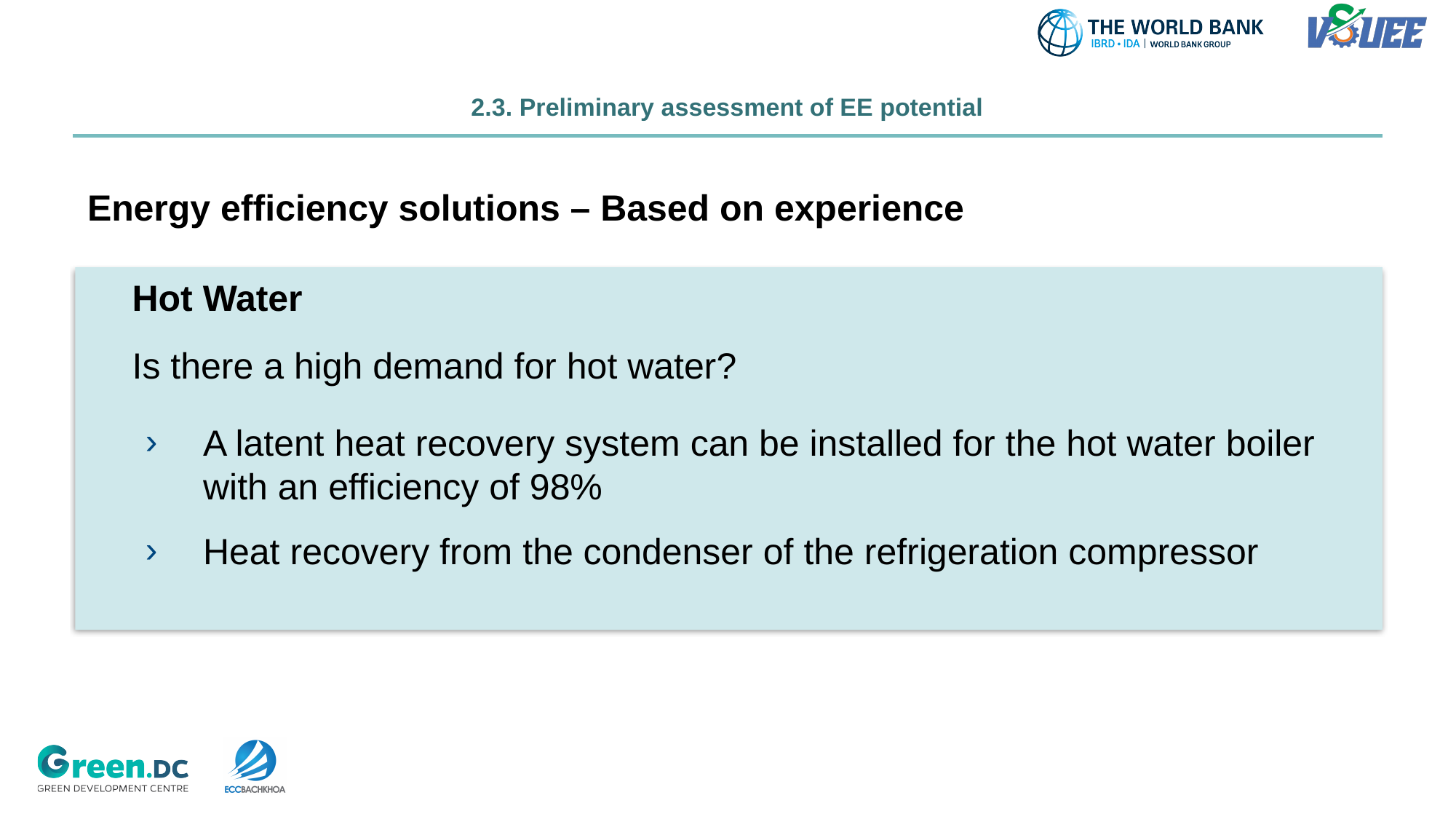

# 2.3. Preliminary assessment of EE potential
Energy efficiency solutions – Based on experience
Hot Water
Is there a high demand for hot water?
A latent heat recovery system can be installed for the hot water boiler with an efficiency of 98%
Heat recovery from the condenser of the refrigeration compressor